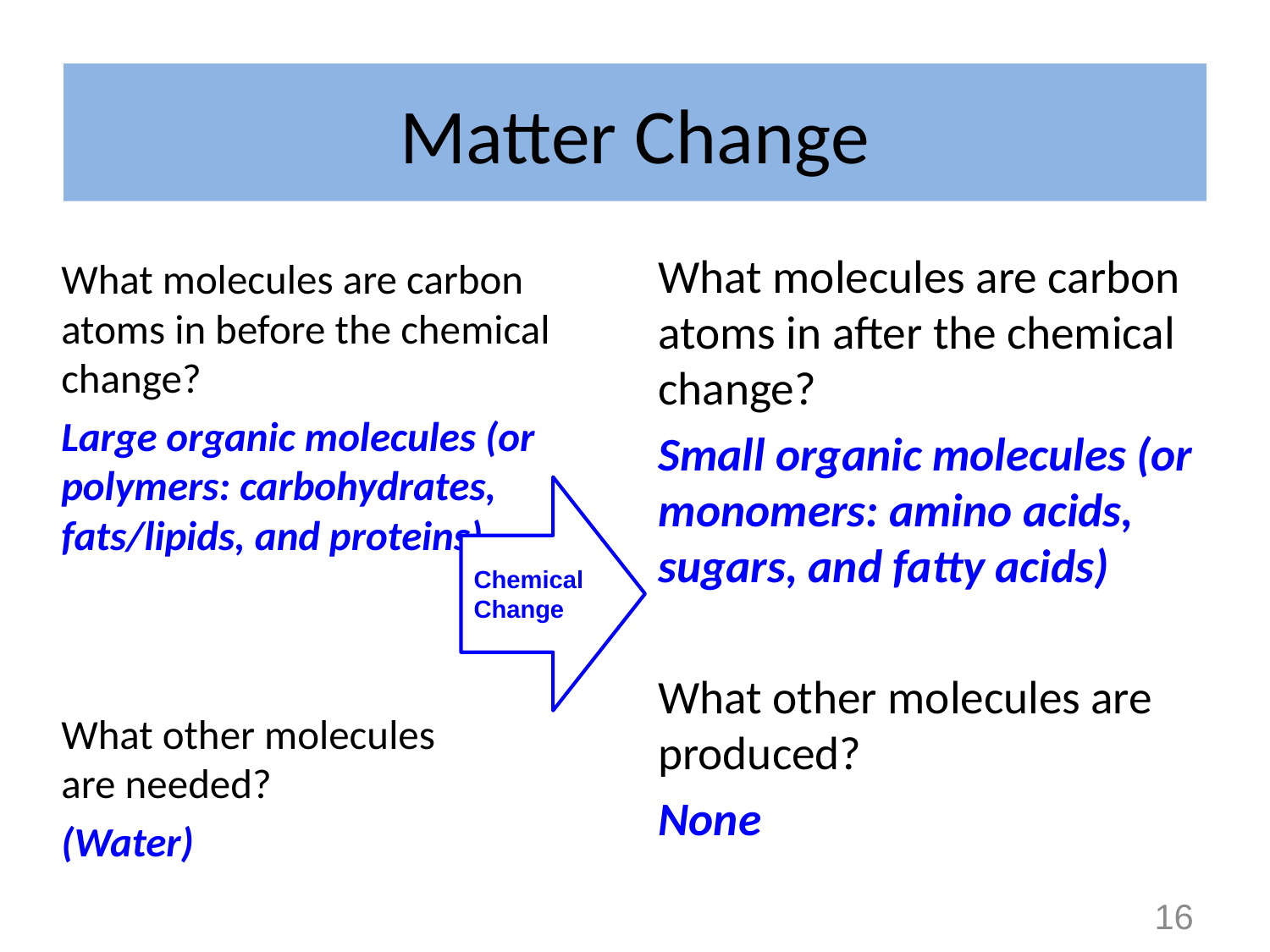

# Matter Change
What molecules are carbon atoms in after the chemical change?
Small organic molecules (or monomers: amino acids, sugars, and fatty acids)

What other molecules are produced?
None
What molecules are carbon atoms in before the chemical change?
Large organic molecules (or polymers: carbohydrates, fats/lipids, and proteins)

What other molecules
are needed?
(Water)

Chemical Change

16